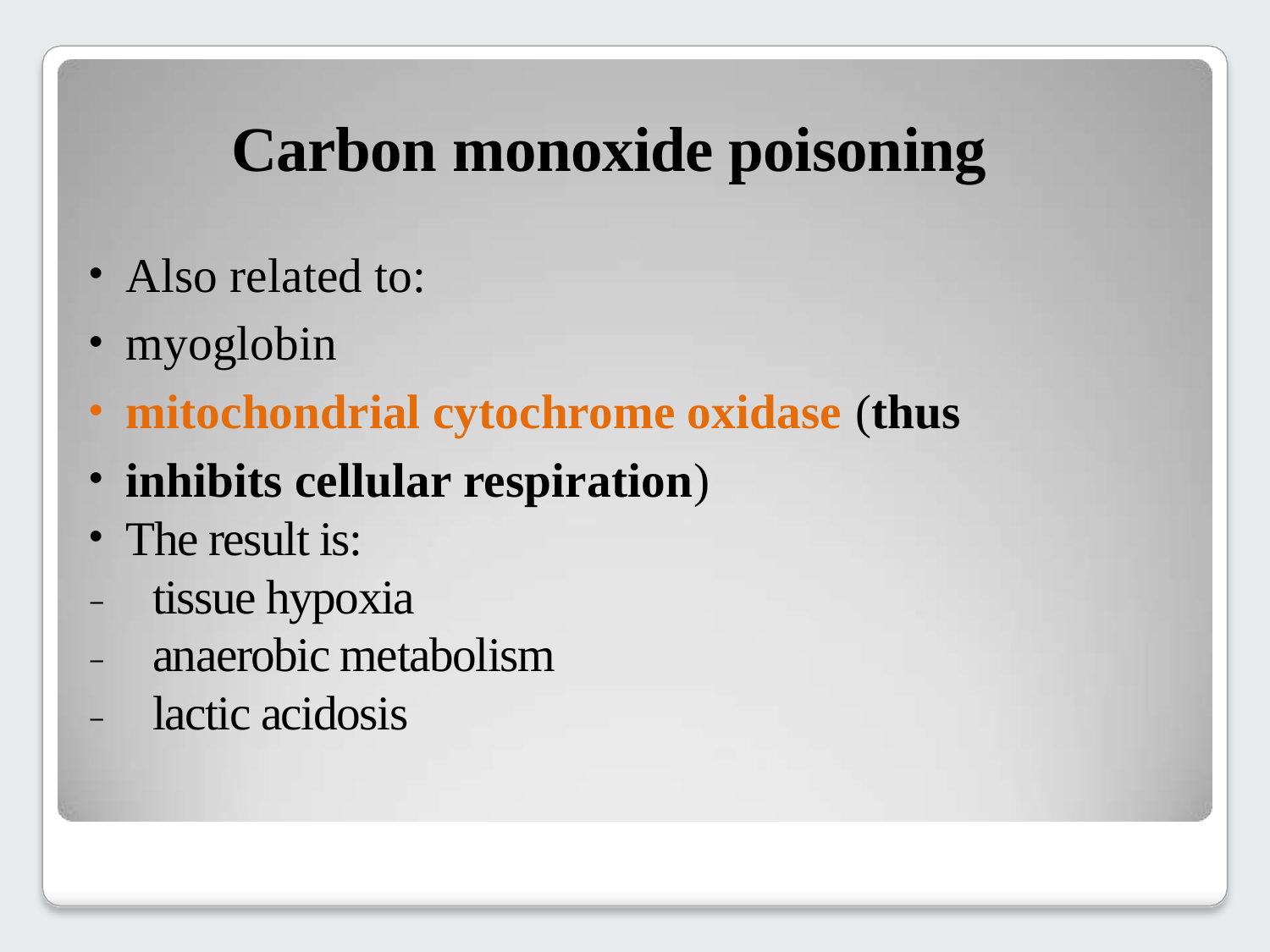

# Carbon monoxide poisoning
Also related to:
myoglobin
mitochondrial cytochrome oxidase (thus
inhibits cellular respiration)
The result is:
tissue hypoxia
anaerobic metabolism
lactic acidosis